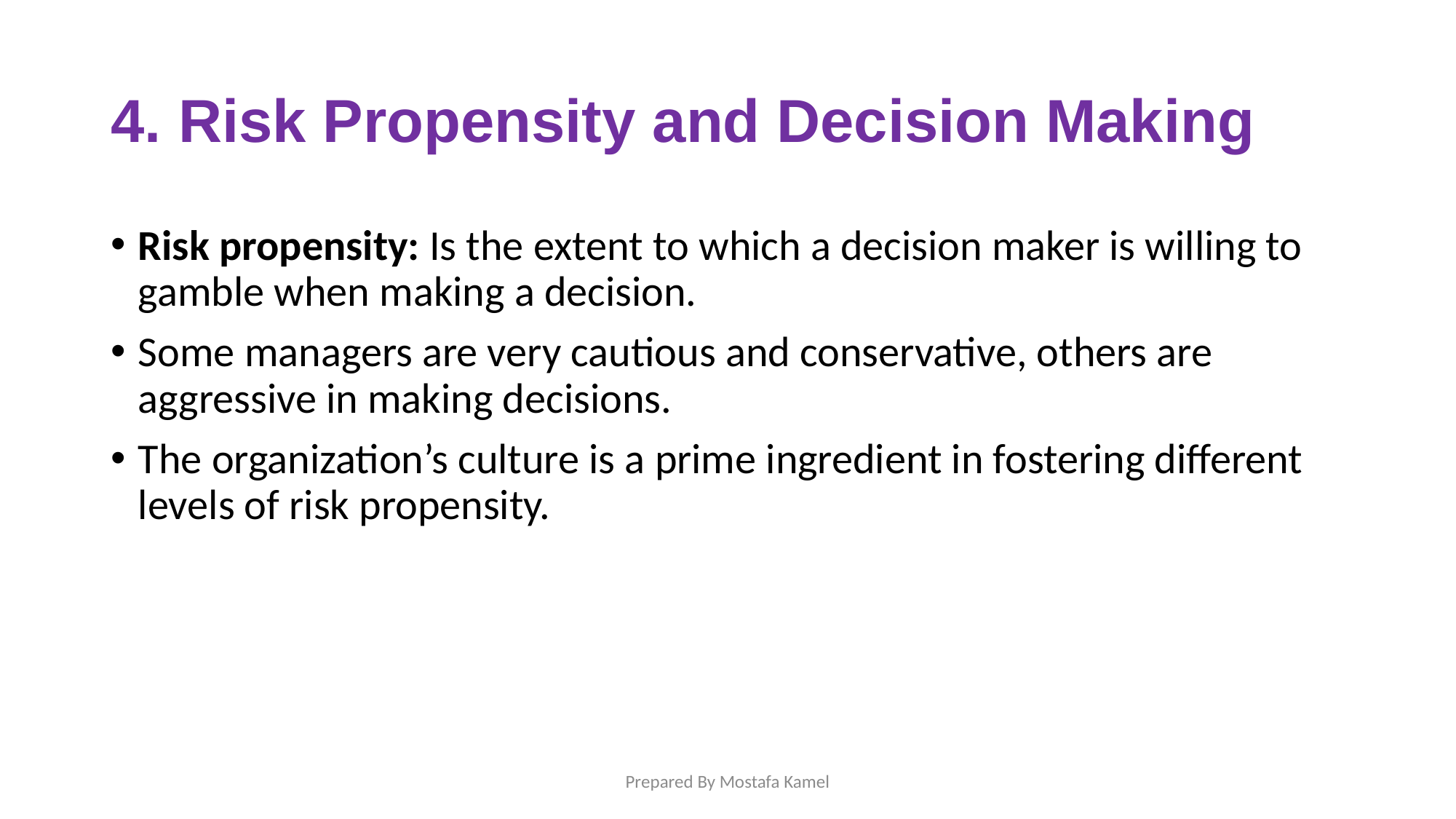

# 4. Risk Propensity and Decision Making
Risk propensity: Is the extent to which a decision maker is willing to gamble when making a decision.
Some managers are very cautious and conservative, others are aggressive in making decisions.
The organization’s culture is a prime ingredient in fostering different levels of risk propensity.

Prepared By Mostafa Kamel